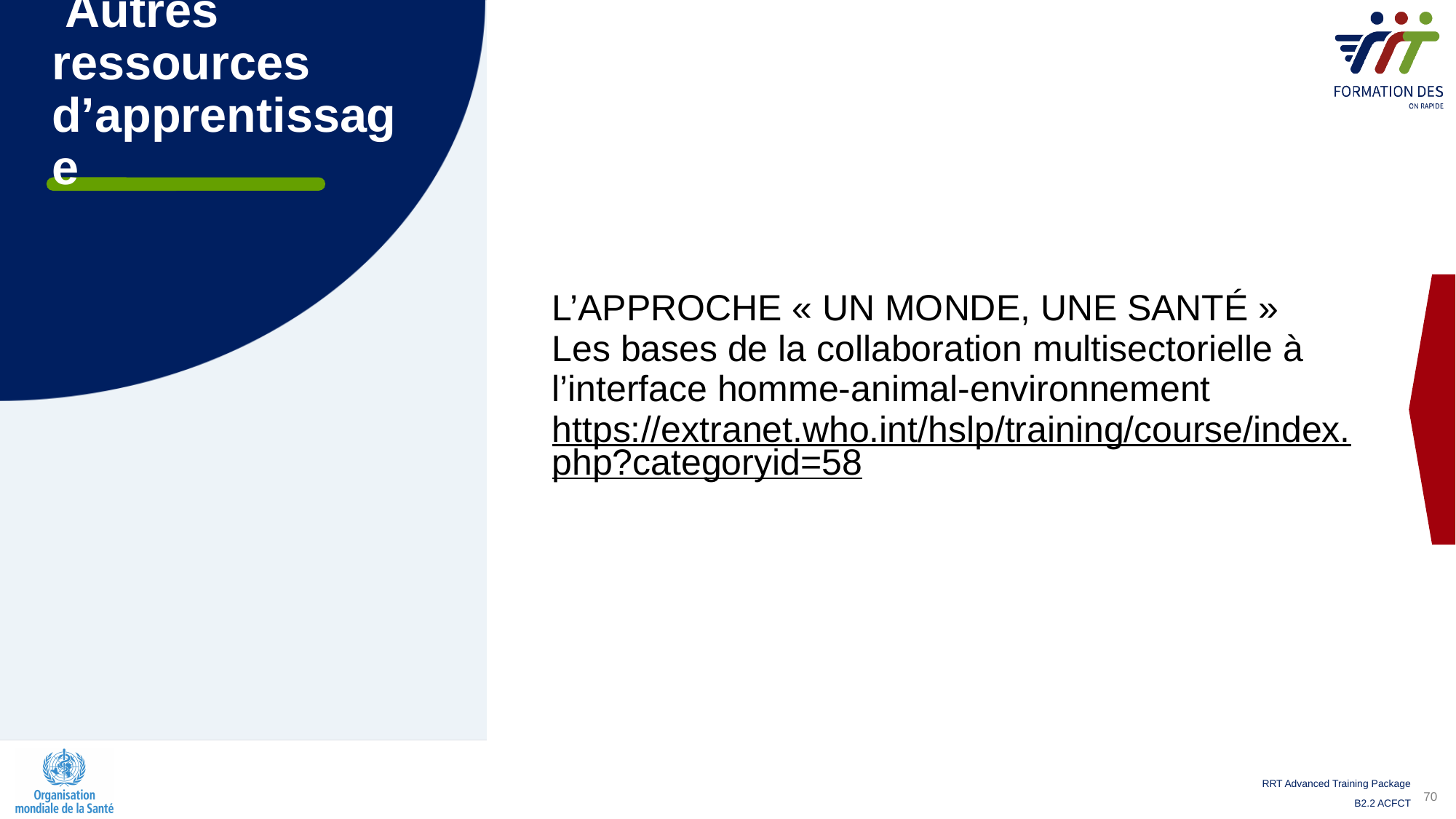

Autres ressources d’apprentissage

| L’APPROCHE « UN MONDE, UNE SANTÉ » Les bases de la collaboration multisectorielle à l’interface homme-animal-environnement https://extranet.who.int/hslp/training/course/index.php?categoryid=58 |
| --- |